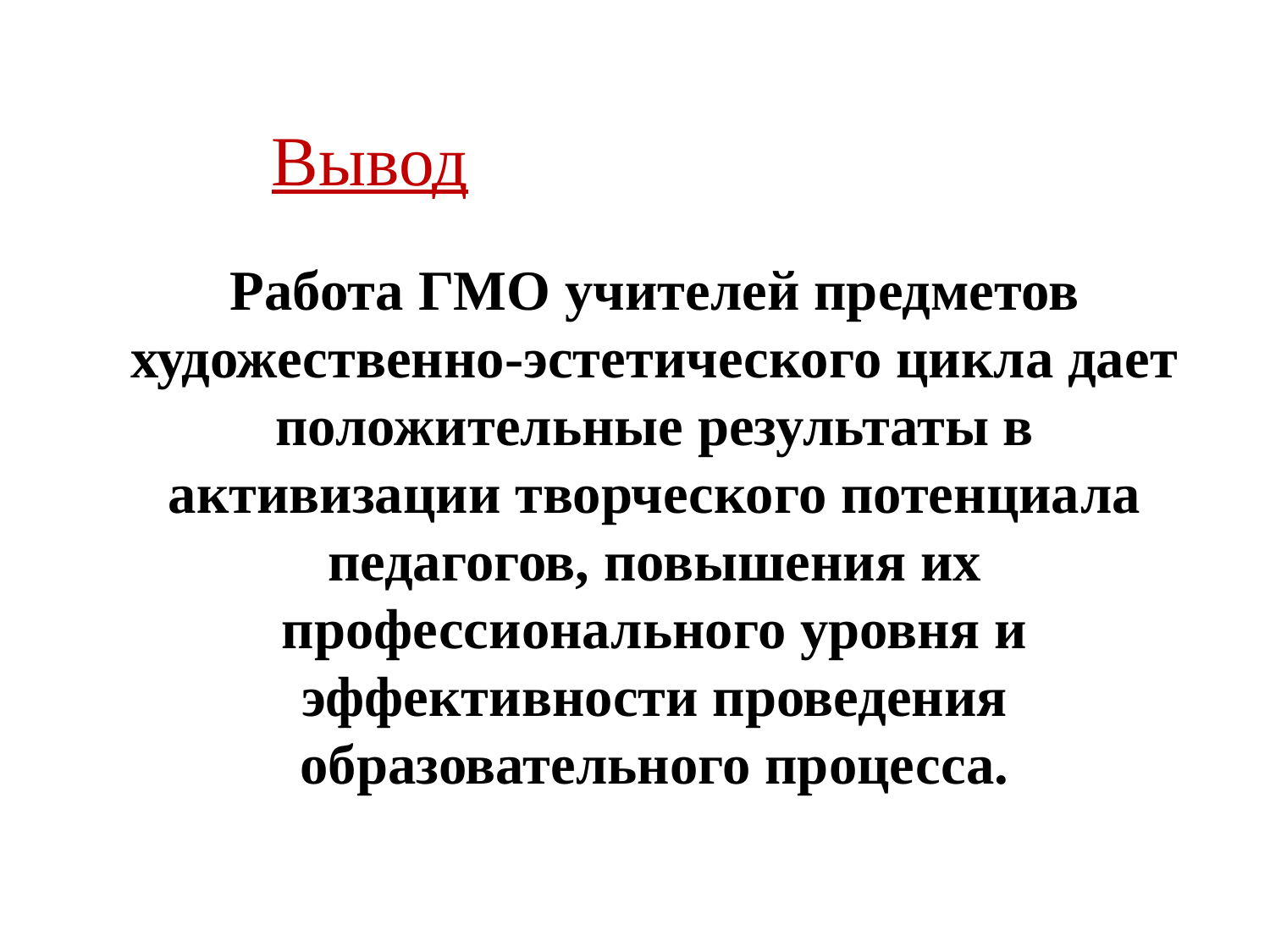

Вывод
Работа ГМО учителей предметов художественно-эстетического цикла дает положительные результаты в активизации творческого потенциала педагогов, повышения их профессионального уровня и эффективности проведения образовательного процесса.